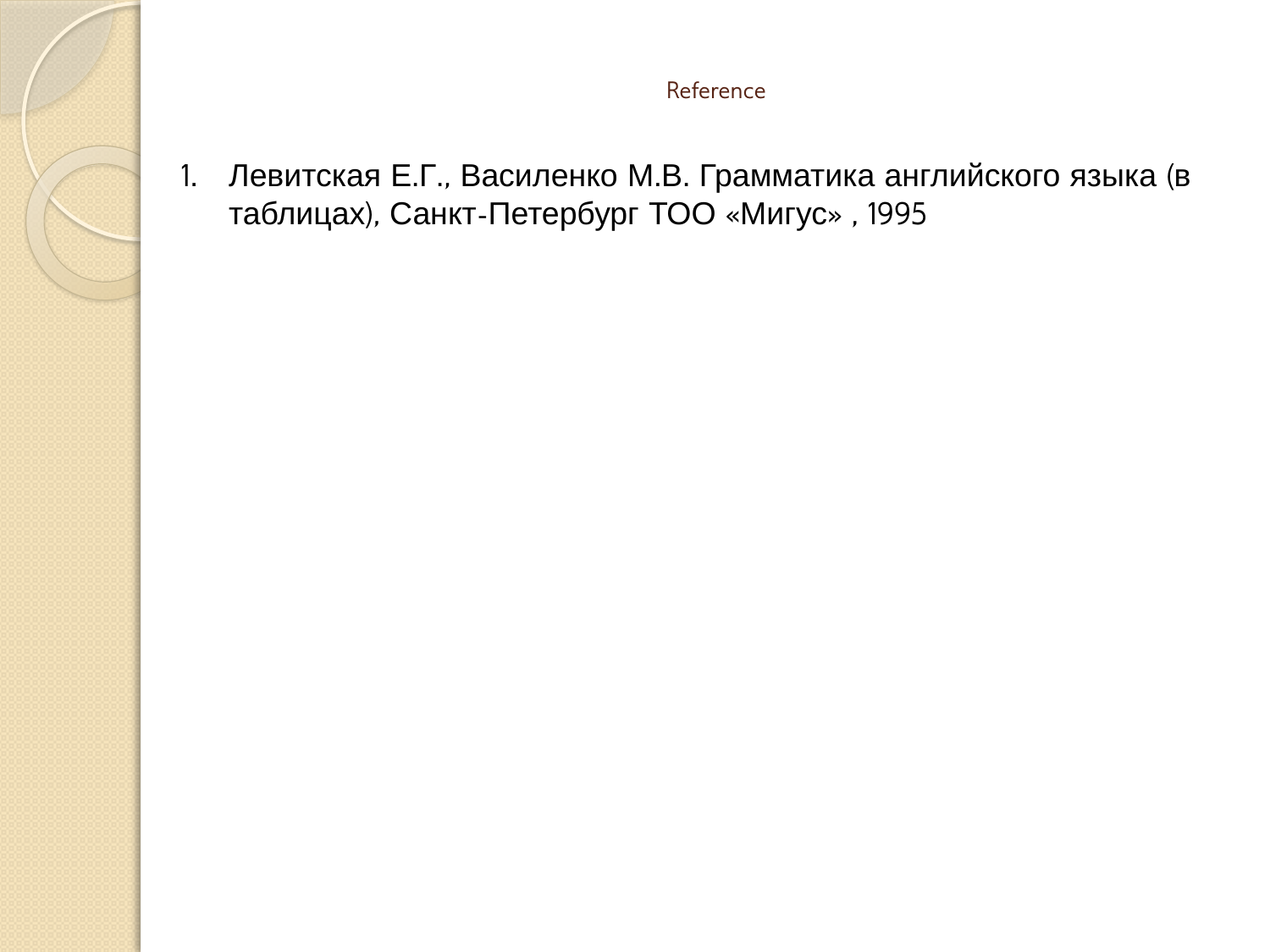

# Reference
Левитская Е.Г., Василенко М.В. Грамматика английского языка (в таблицах), Санкт-Петербург ТОО «Мигус» , 1995